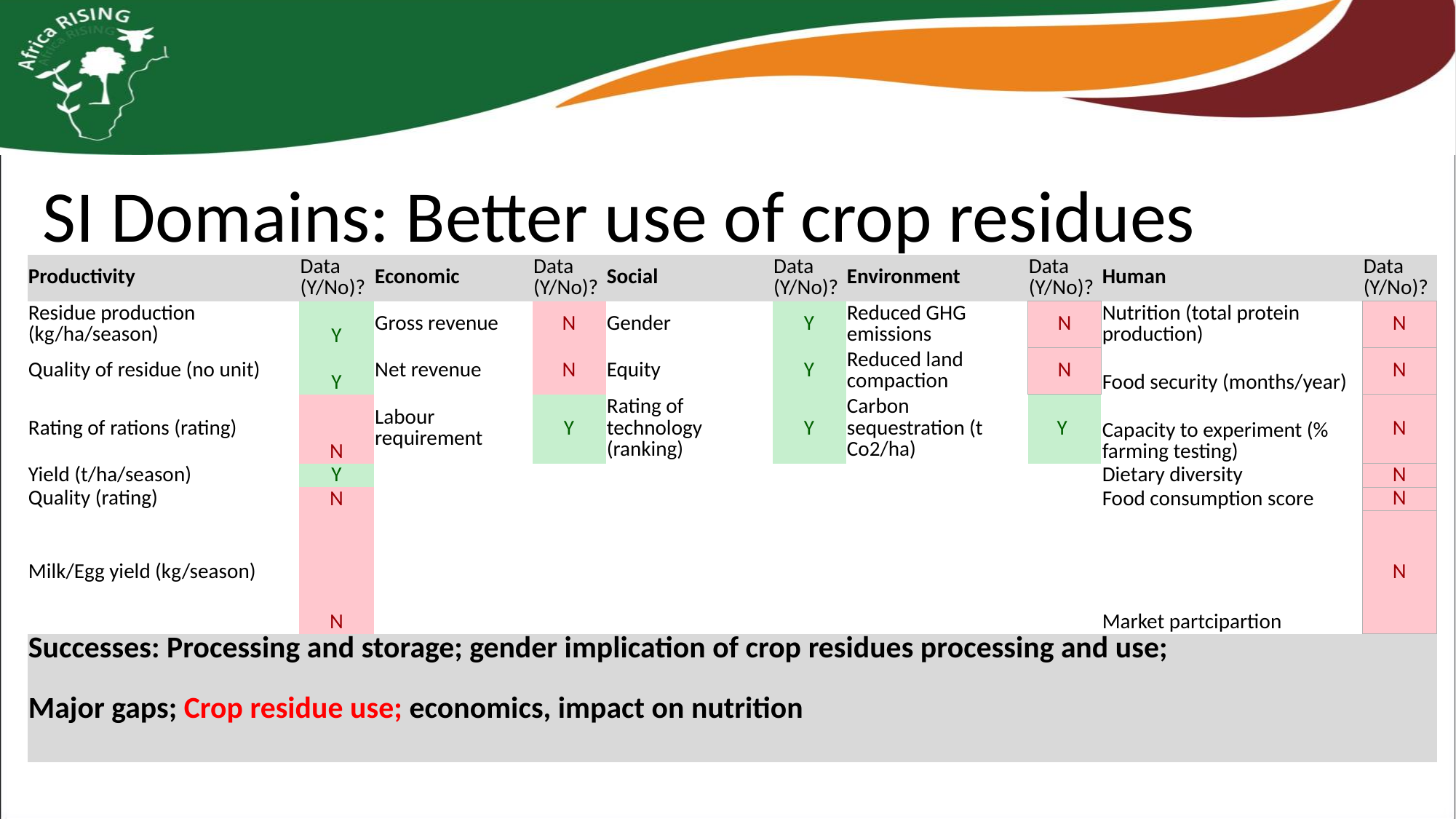

SI Domains: Better use of crop residues

| Productivity | Data (Y/No)? | Economic | Data (Y/No)? | Social | Data (Y/No)? | Environment | Data (Y/No)? | Human | Data (Y/No)? |
| --- | --- | --- | --- | --- | --- | --- | --- | --- | --- |
| Residue production (kg/ha/season) | Y | Gross revenue | N | Gender | Y | Reduced GHG emissions | N | Nutrition (total protein production) | N |
| Quality of residue (no unit) | Y | Net revenue | N | Equity | Y | Reduced land compaction | N | Food security (months/year) | N |
| Rating of rations (rating) | N | Labour requirement | Y | Rating of technology (ranking) | Y | Carbon sequestration (t Co2/ha) | Y | Capacity to experiment (% farming testing) | N |
| Yield (t/ha/season) | Y |  |  |  |  |  |  | Dietary diversity | N |
| Quality (rating) | N |  |  |  |  |  |  | Food consumption score | N |
| Milk/Egg yield (kg/season) | N |  |  |  |  |  |  | Market partcipartion | N |
| Successes: Processing and storage; gender implication of crop residues processing and use; Major gaps; Crop residue use; economics, impact on nutrition |  |  |  |  |  |  |  |  |  |